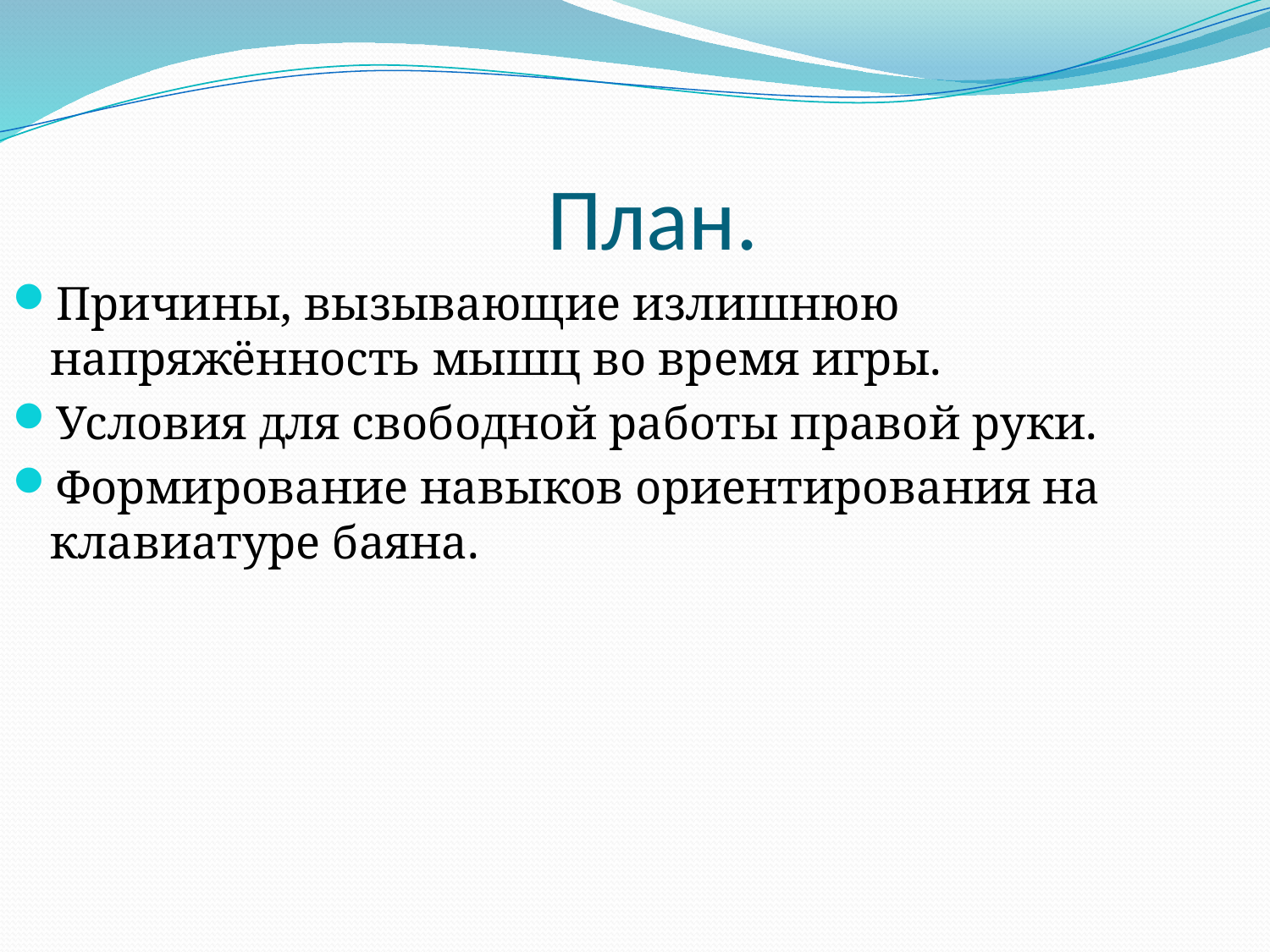

# План.
Причины, вызывающие излишнюю напряжённость мышц во время игры.
Условия для свободной работы правой руки.
Формирование навыков ориентирования на клавиатуре баяна.